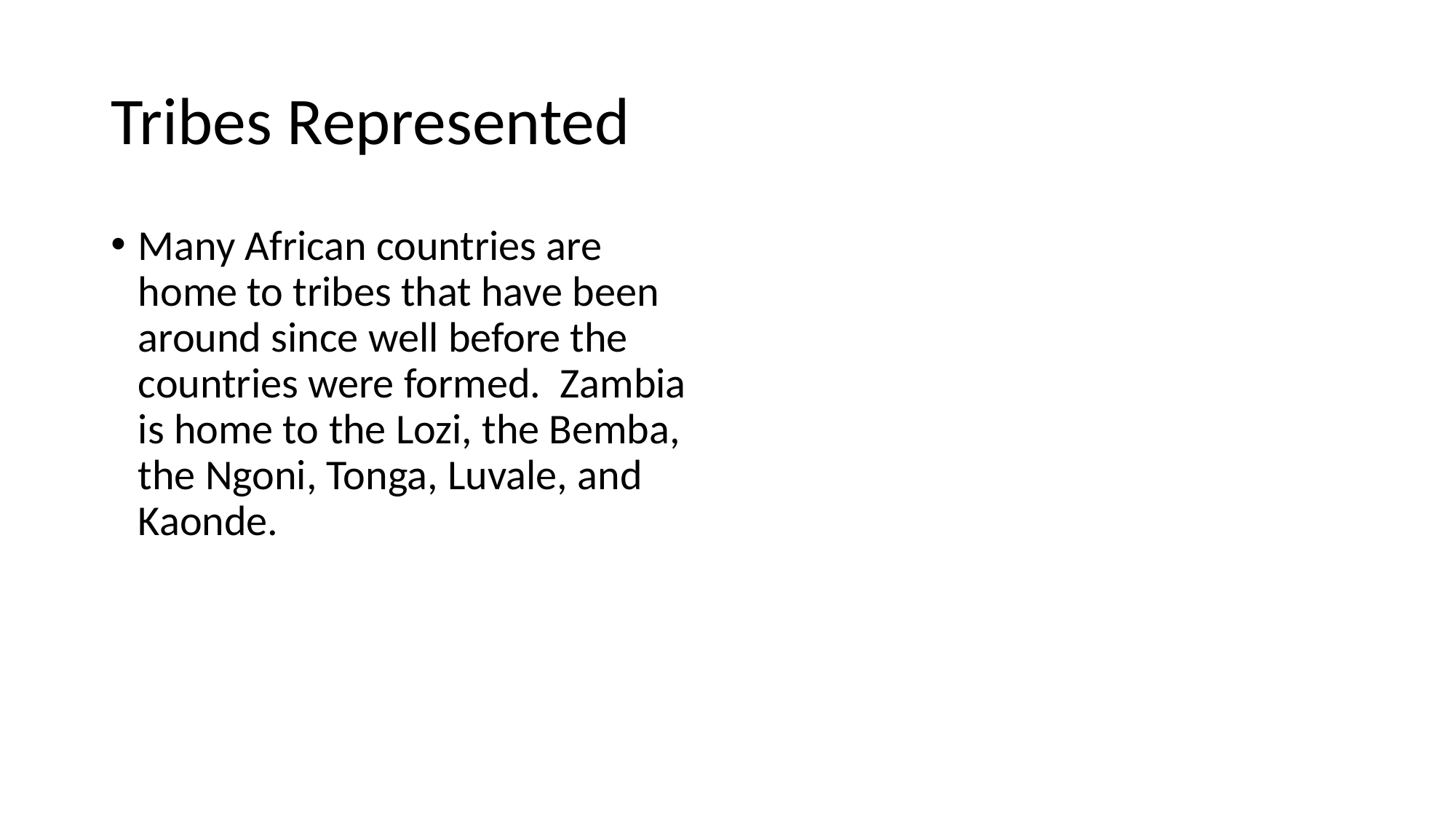

# Tribes Represented
Many African countries are home to tribes that have been around since well before the countries were formed.  Zambia is home to the Lozi, the Bemba, the Ngoni, Tonga, Luvale, and Kaonde.